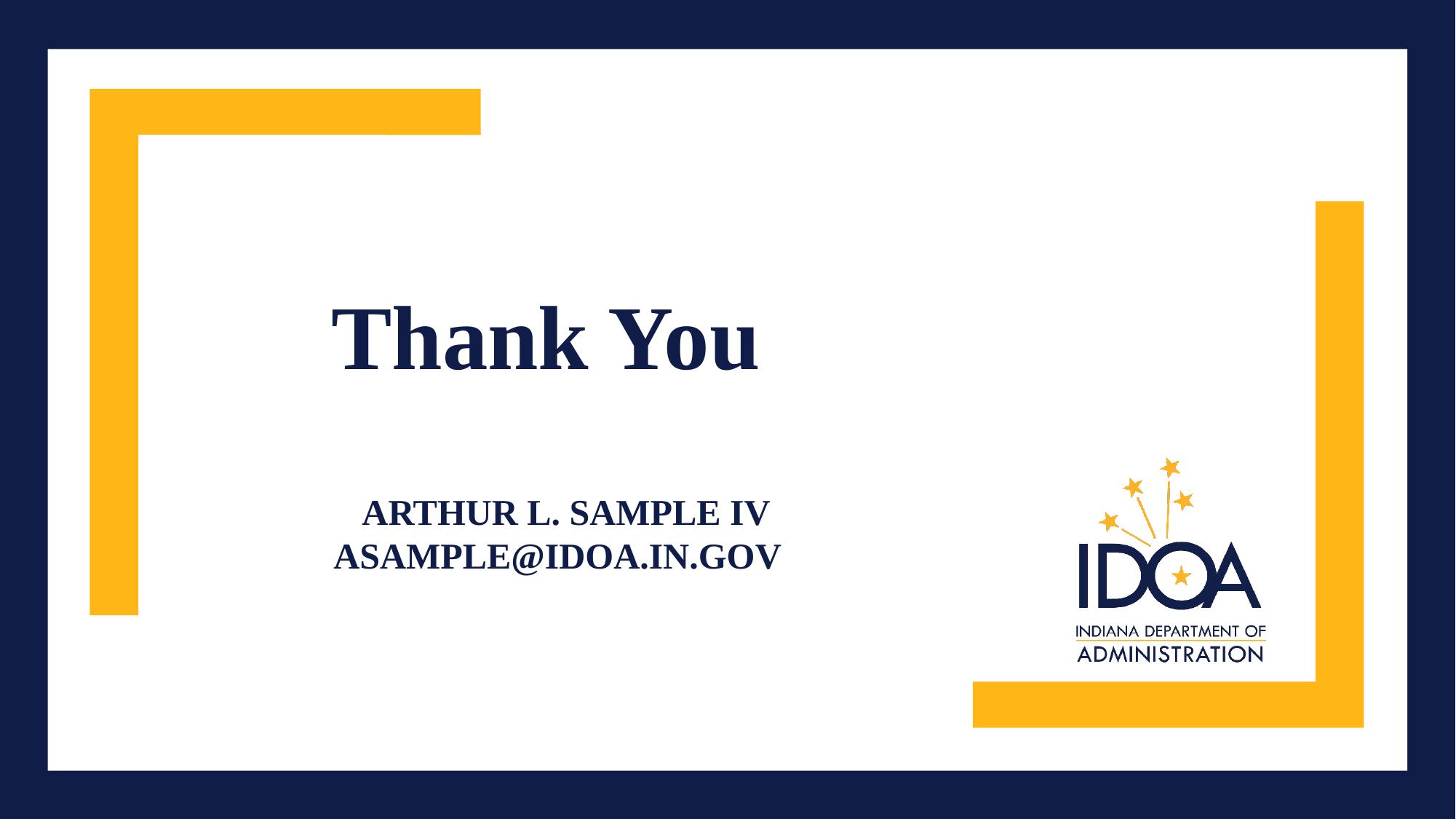

# Thank You Arthur L. Sample IV Asample@idoa.in.gov